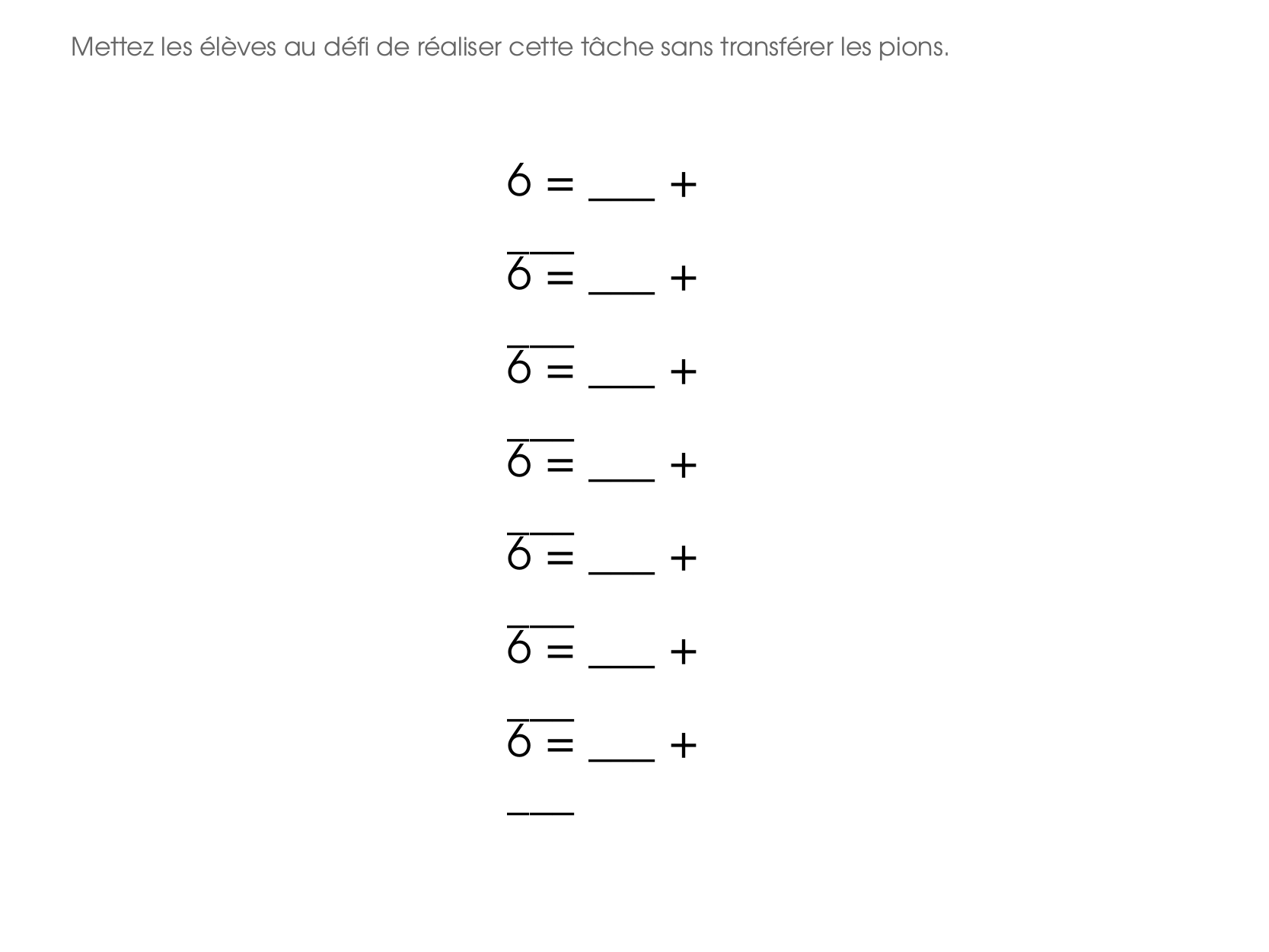

Mettez les élèves au défi de réaliser cette tâche sans transférer les pions.
6 = ___ + ___
6 = ___ + ___
6 = ___ + ___
6 = ___ + ___
6 = ___ + ___
6 = ___ + ___
6 = ___ + ___